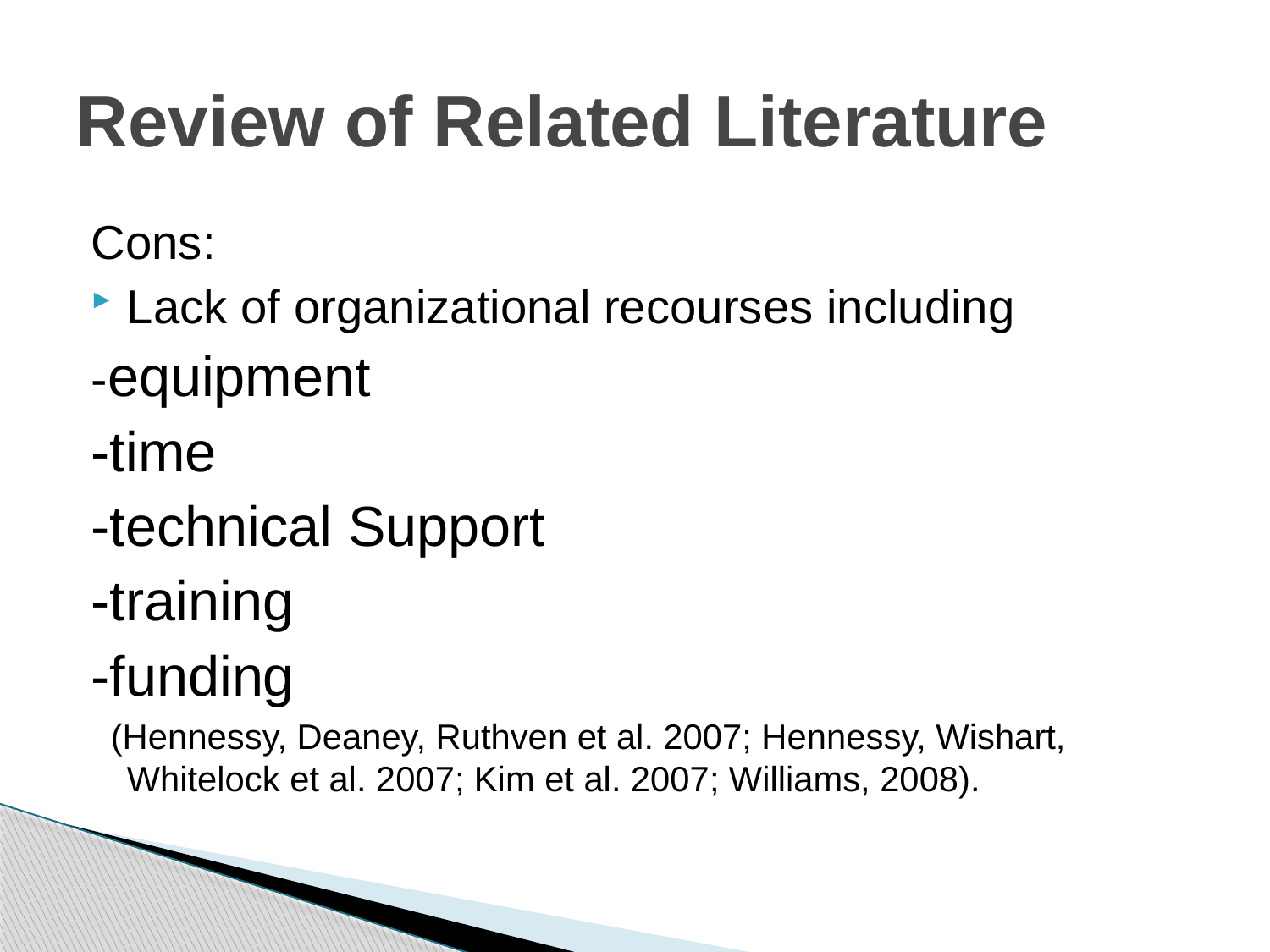

# Review of Related Literature
Cons:
Lack of organizational recourses including
-equipment
-time
-technical Support
-training
-funding
  (Hennessy, Deaney, Ruthven et al. 2007; Hennessy, Wishart, Whitelock et al. 2007; Kim et al. 2007; Williams, 2008).